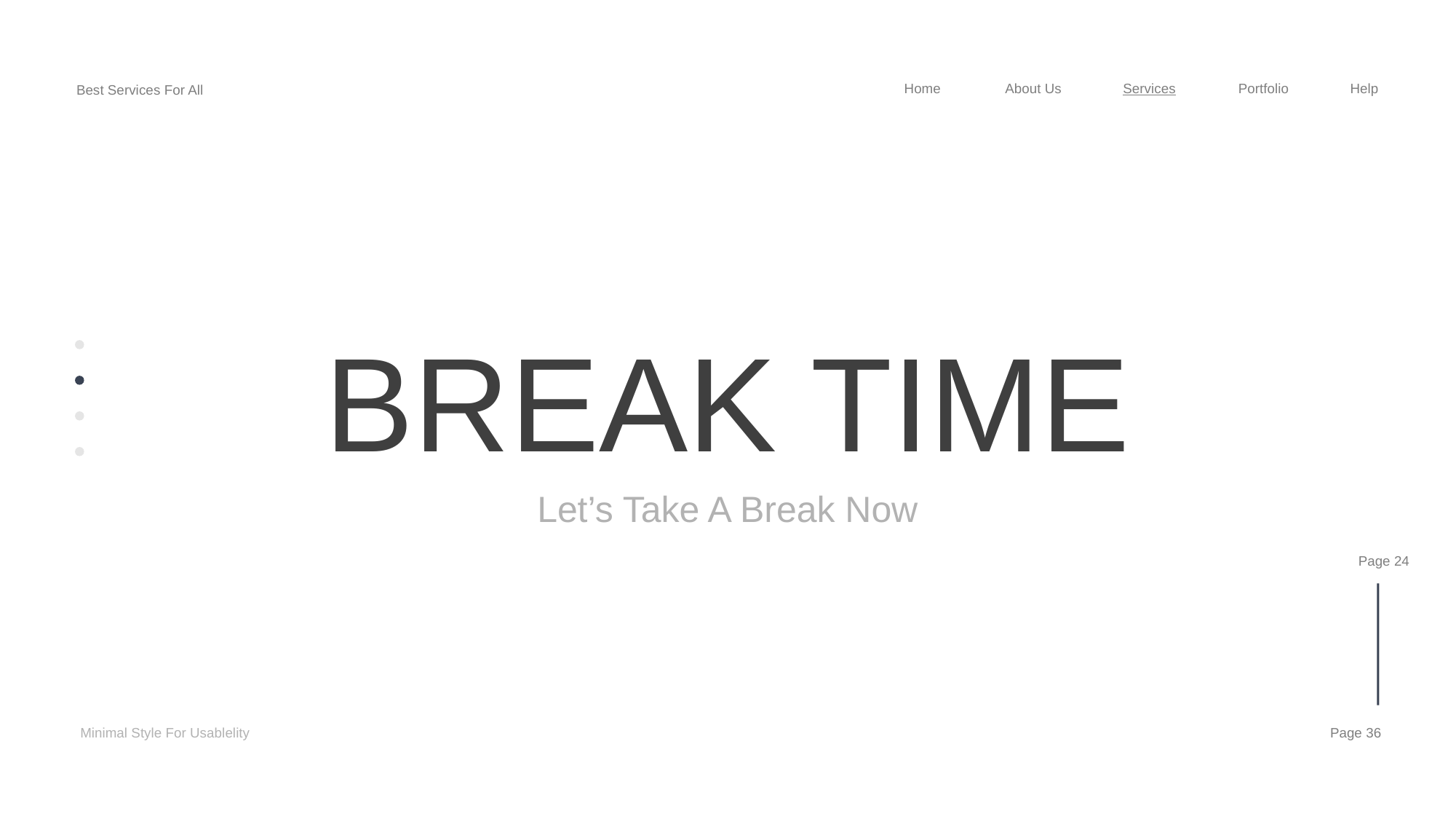

Home
About Us
Services
Portfolio
Help
Best Services For All
BREAK TIME

Let’s Take A Break Now
Page 24

Minimal Style For Usablelity
Page 36